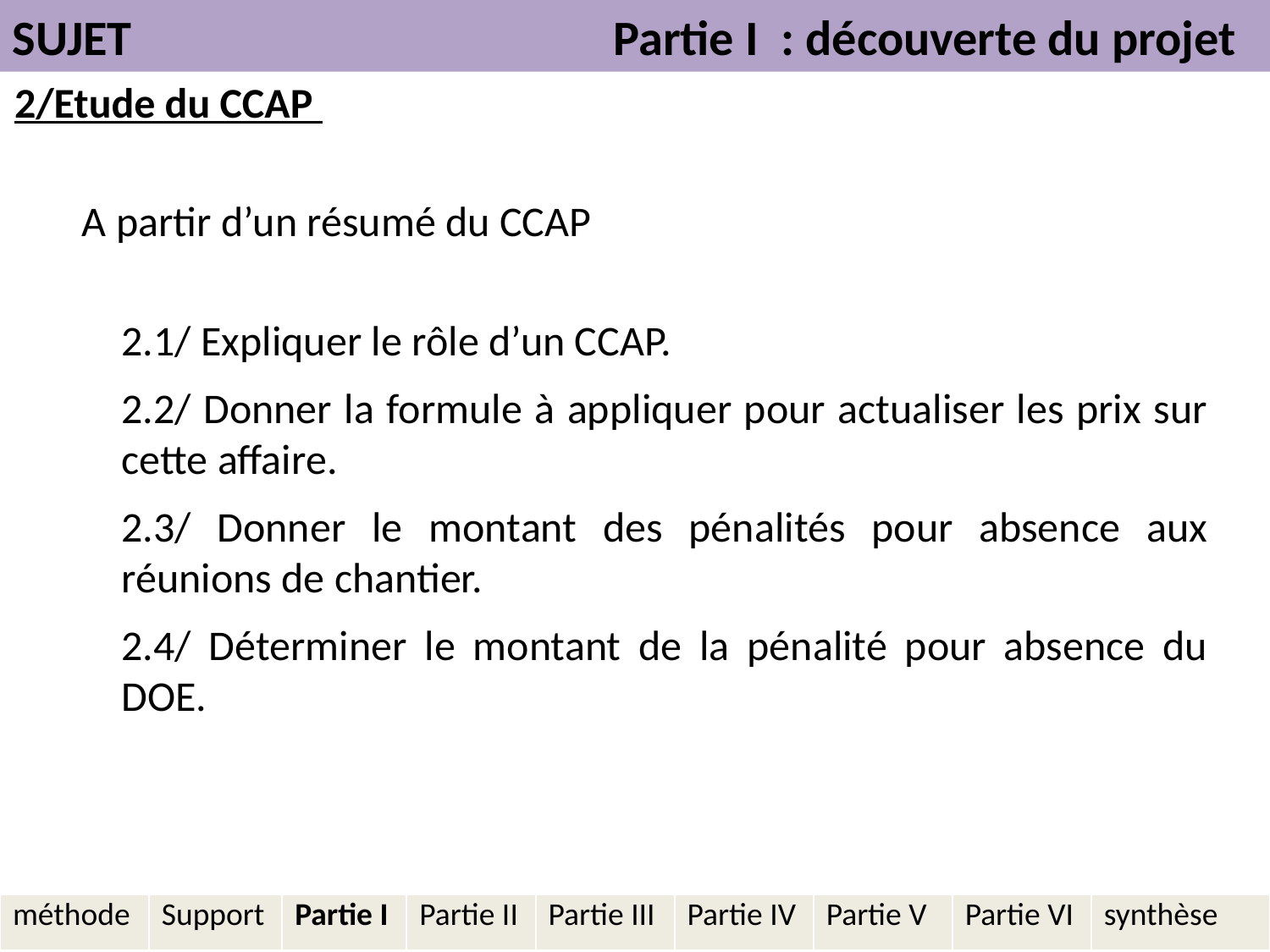

SUJET                                           Partie I  : découverte du projet
2/Etude du CCAP
A partir d’un résumé du CCAP
2.1/ Expliquer le rôle d’un CCAP.

2.2/ Donner la formule à appliquer pour actualiser les prix sur cette affaire.

2.3/ Donner le montant des pénalités pour absence aux réunions de chantier.

2.4/ Déterminer le montant de la pénalité pour absence du DOE.

| méthode | Support | Partie I | Partie II | Partie III | Partie IV | Partie V | Partie VI | synthèse |
| --- | --- | --- | --- | --- | --- | --- | --- | --- |